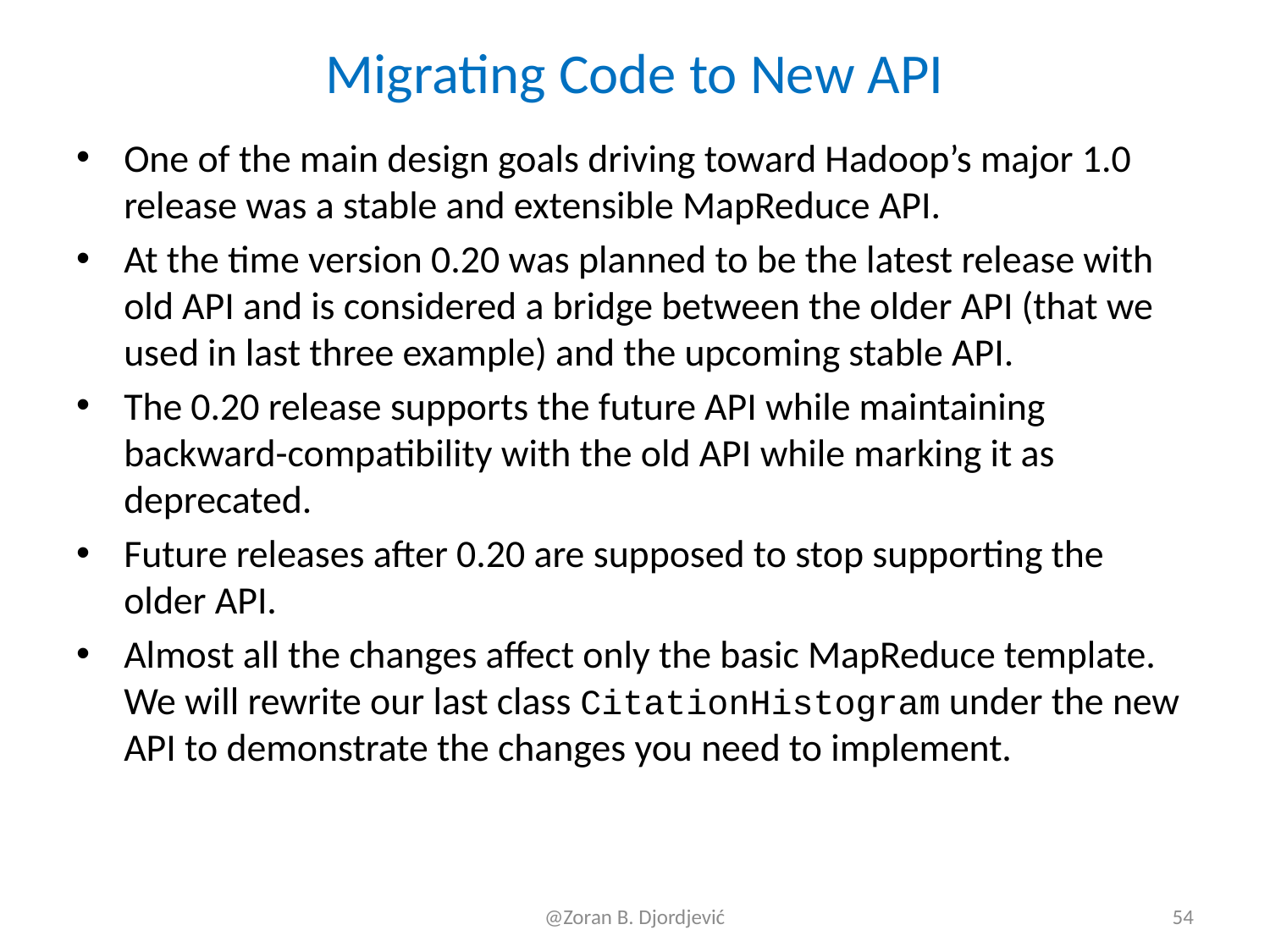

# Migrating Code to New API
One of the main design goals driving toward Hadoop’s major 1.0 release was a stable and extensible MapReduce API.
At the time version 0.20 was planned to be the latest release with old API and is considered a bridge between the older API (that we used in last three example) and the upcoming stable API.
The 0.20 release supports the future API while maintaining backward-compatibility with the old API while marking it as deprecated.
Future releases after 0.20 are supposed to stop supporting the older API.
Almost all the changes affect only the basic MapReduce template. We will rewrite our last class CitationHistogram under the new API to demonstrate the changes you need to implement.
@Zoran B. Djordjević
54